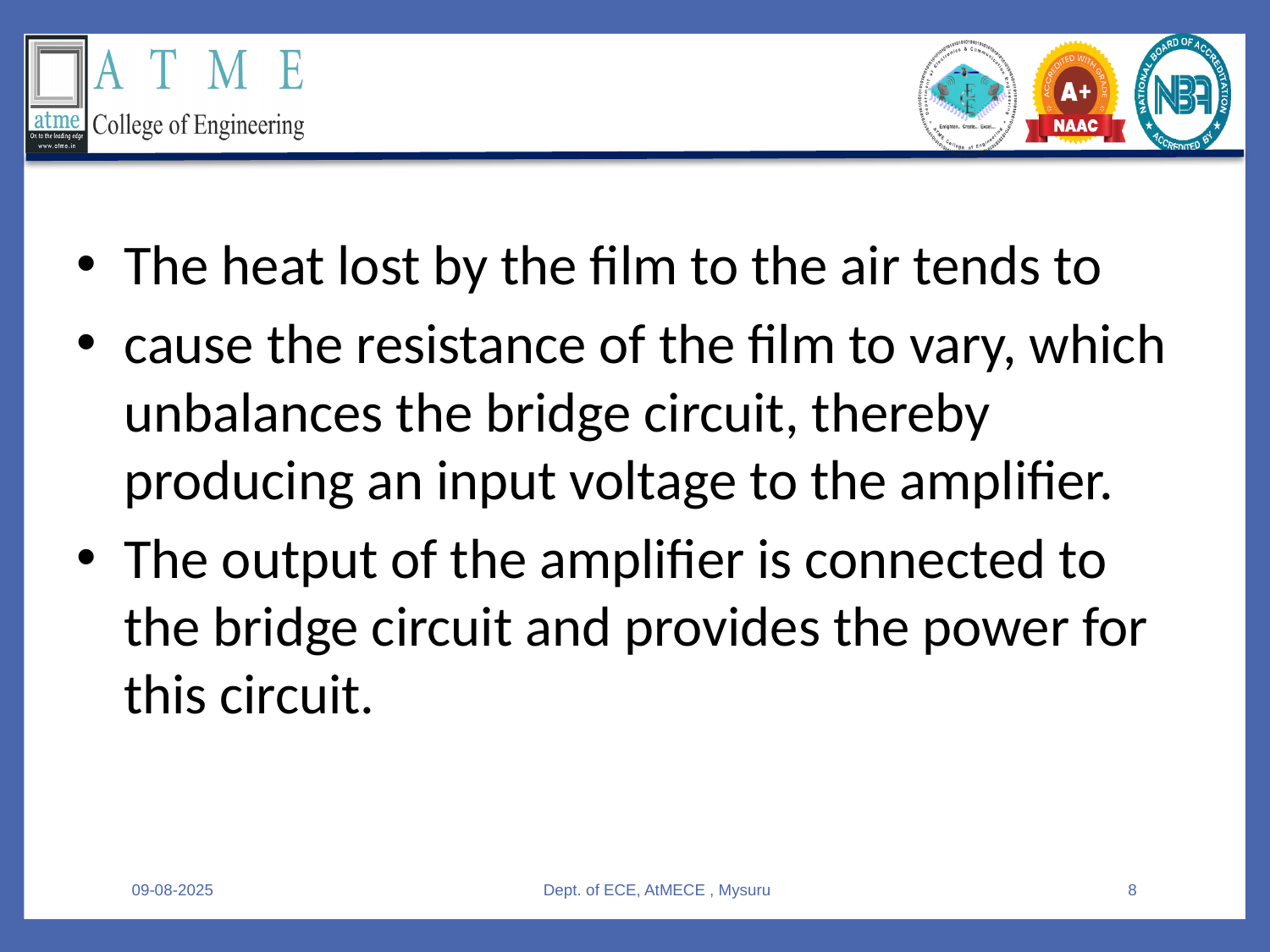

The heat lost by the film to the air tends to
cause the resistance of the film to vary, which unbalances the bridge circuit, thereby producing an input voltage to the amplifier.
The output of the amplifier is connected to the bridge circuit and provides the power for this circuit.
09-08-2025
Dept. of ECE, AtMECE , Mysuru
8